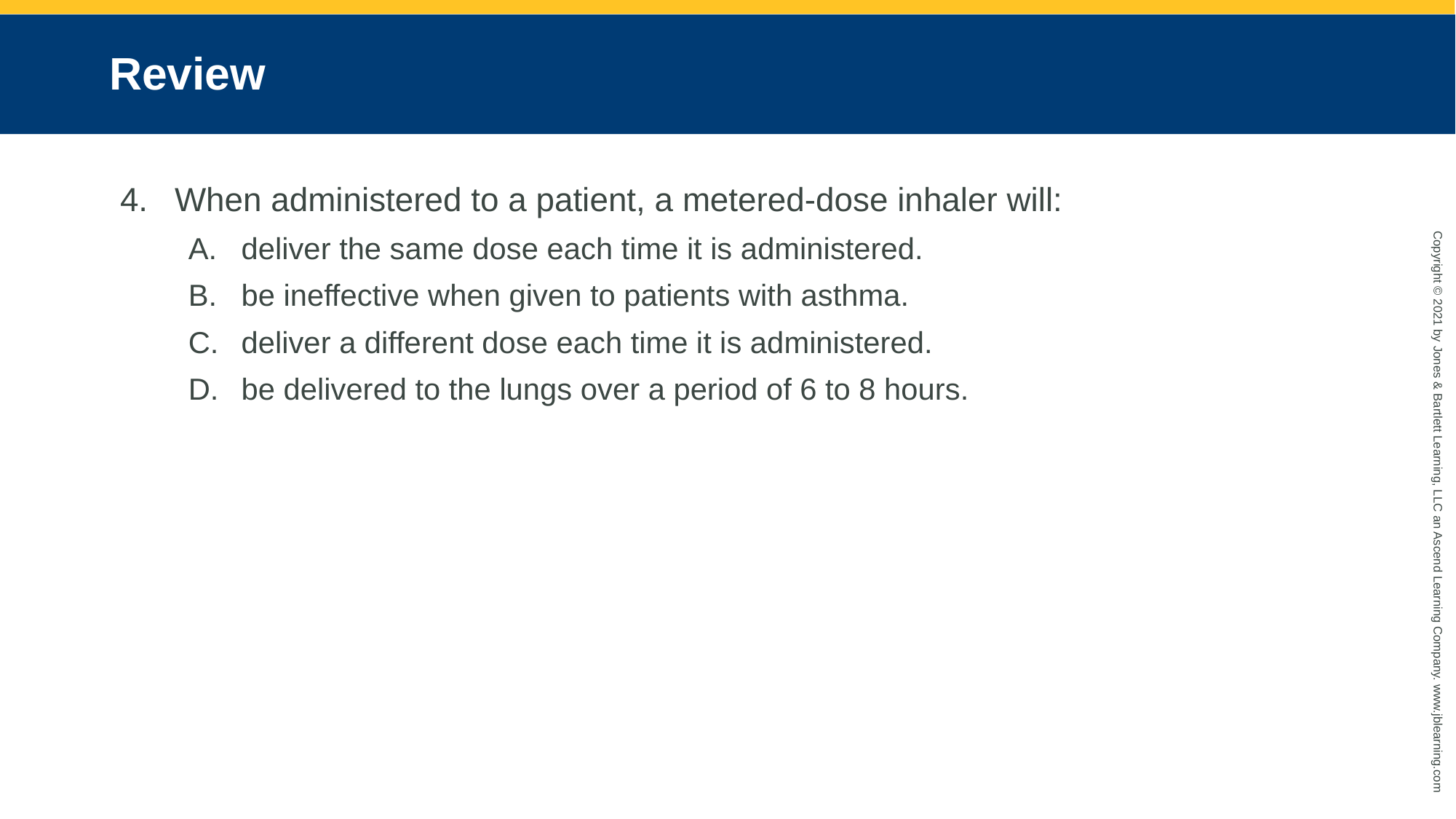

# Review
When administered to a patient, a metered-dose inhaler will:
deliver the same dose each time it is administered.
be ineffective when given to patients with asthma.
deliver a different dose each time it is administered.
be delivered to the lungs over a period of 6 to 8 hours.